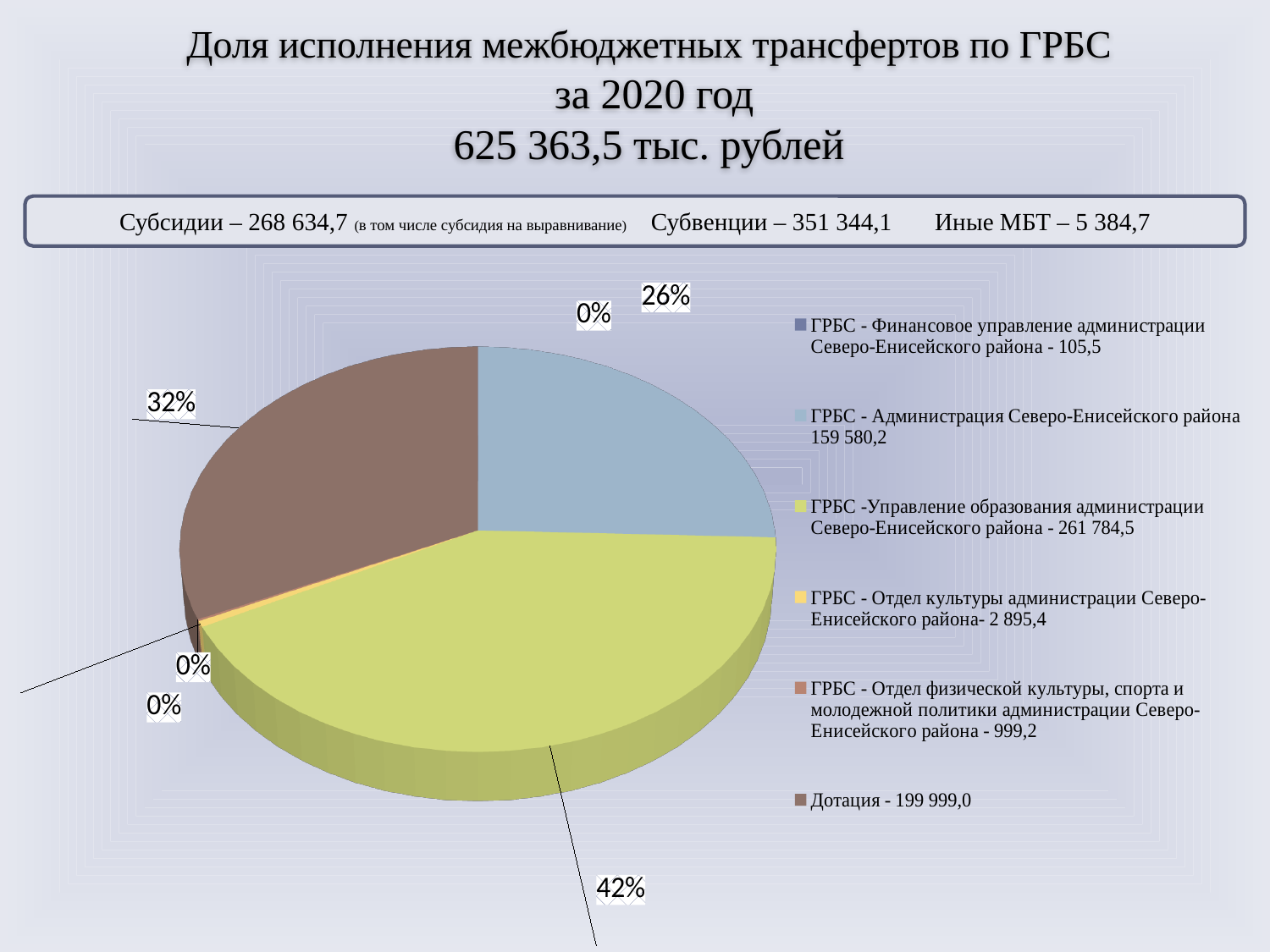

# Доля исполнения межбюджетных трансфертов по ГРБС за 2020 год 625 363,5 тыс. рублей
Субсидии – 268 634,7 (в том числе субсидия на выравнивание)    Субвенции – 351 344,1       Иные МБТ – 5 384,7

[unsupported chart]